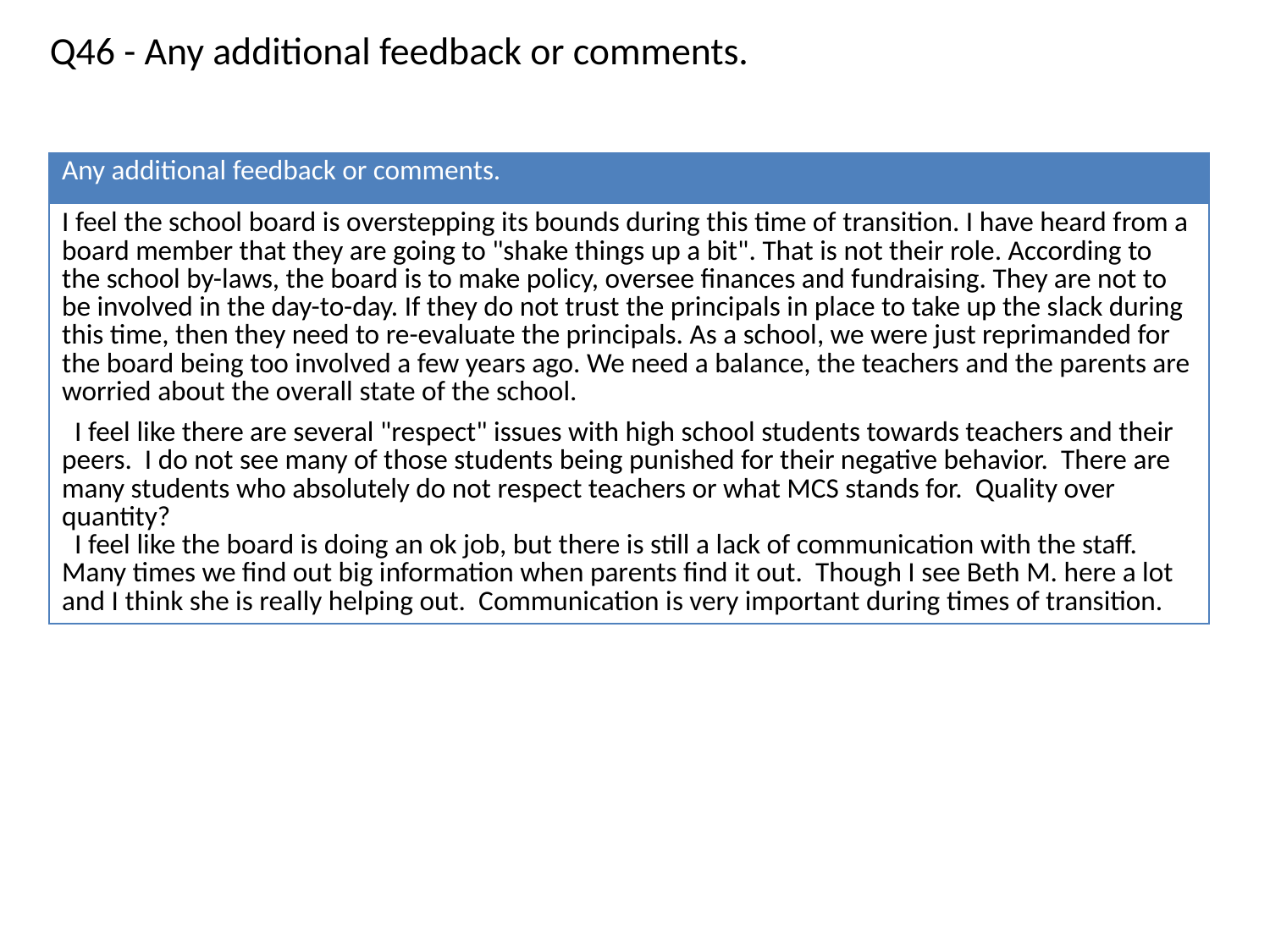

Q46 - Any additional feedback or comments.
| Any additional feedback or comments. |
| --- |
| I feel the school board is overstepping its bounds during this time of transition. I have heard from a board member that they are going to "shake things up a bit". That is not their role. According to the school by-laws, the board is to make policy, oversee finances and fundraising. They are not to be involved in the day-to-day. If they do not trust the principals in place to take up the slack during this time, then they need to re-evaluate the principals. As a school, we were just reprimanded for the board being too involved a few years ago. We need a balance, the teachers and the parents are worried about the overall state of the school. |
| I feel like there are several "respect" issues with high school students towards teachers and their peers. I do not see many of those students being punished for their negative behavior. There are many students who absolutely do not respect teachers or what MCS stands for. Quality over quantity? I feel like the board is doing an ok job, but there is still a lack of communication with the staff. Many times we find out big information when parents find it out. Though I see Beth M. here a lot and I think she is really helping out. Communication is very important during times of transition. |